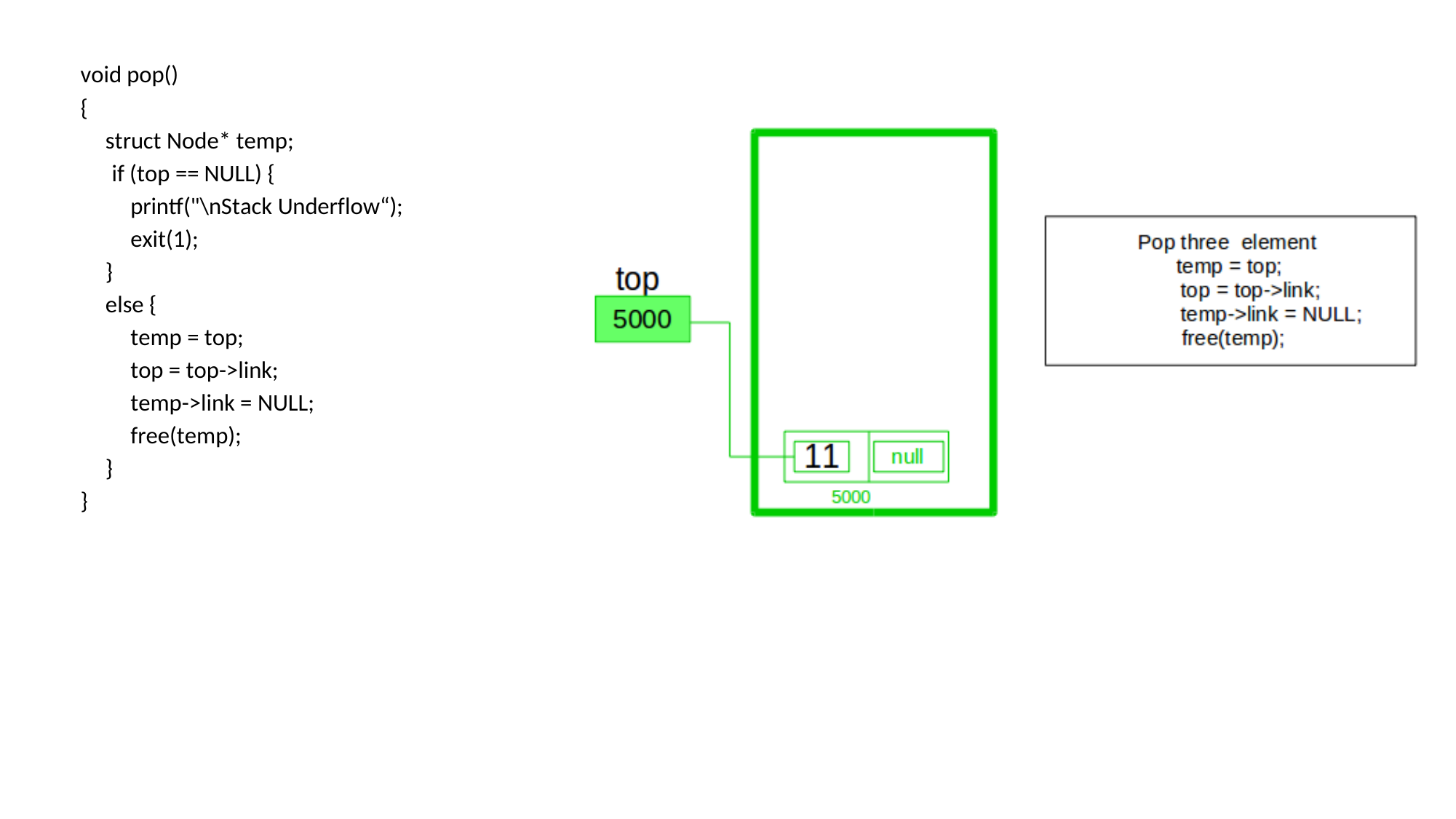

void pop()
{
struct Node* temp;
if (top == NULL) {
printf("\nStack Underflow“);
exit(1);
}
else {
temp = top;
top = top->link;
temp->link = NULL;
free(temp);
}
}